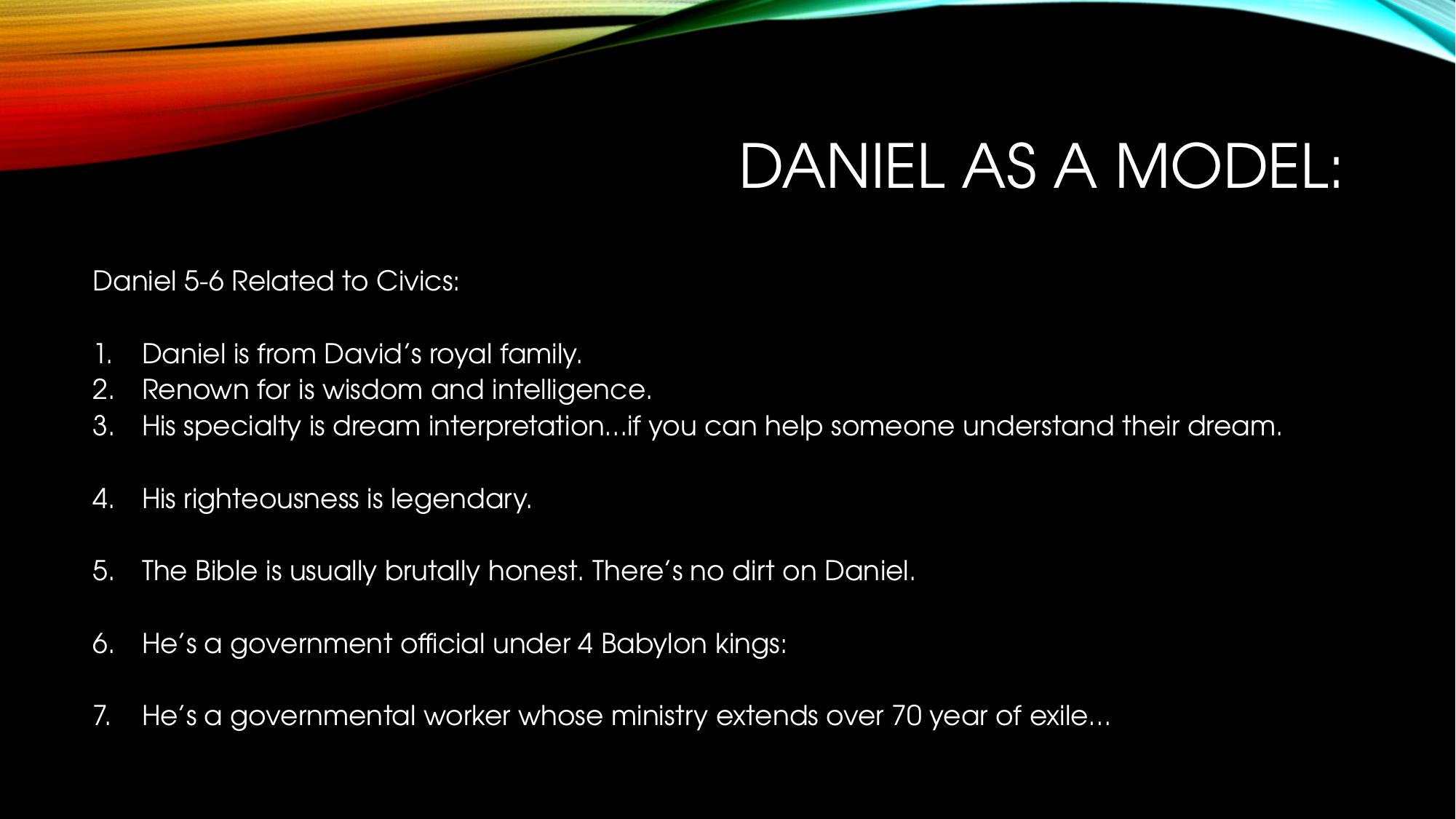

# DANIEL AS A MODEL:
Daniel 5-6 Related to Civics:

1.	Daniel is from David’s royal family.
2.	Renown for is wisdom and intelligence.
3.	His specialty is dream interpretation…if you can help someone understand their dream.

4.	His righteousness is legendary.

5.	The Bible is usually brutally honest. There’s no dirt on Daniel.

6.	He’s a government official under 4 Babylon kings:

7.	He’s a governmental worker whose ministry extends over 70 year of exile…